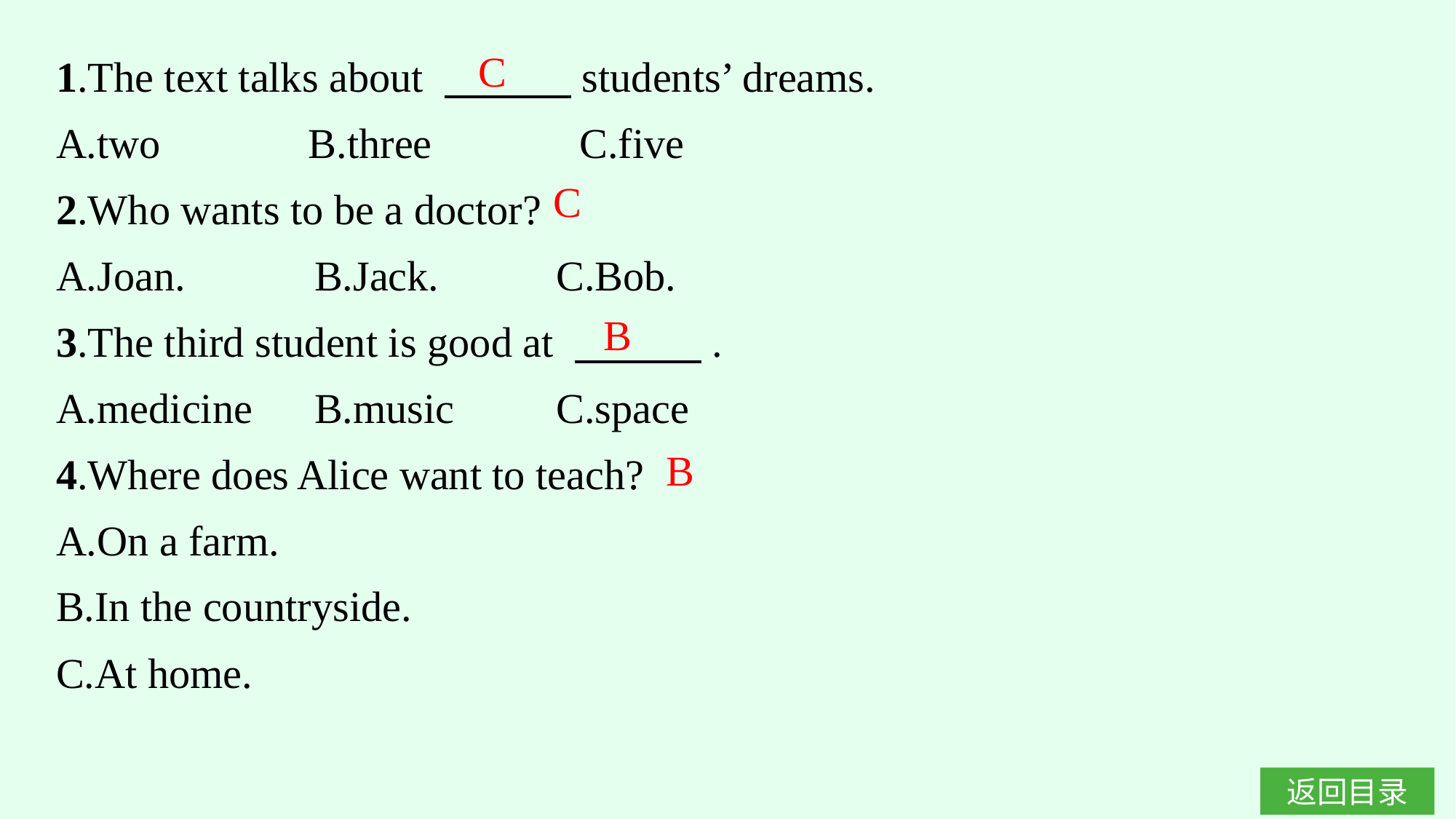

1.The text talks about 　　　students’ dreams.
A.two　　　B.three　　　C.five
2.Who wants to be a doctor?
A.Joan.		B.Jack.	C.Bob.
3.The third student is good at 　　　.
A.medicine	B.music	C.space
4.Where does Alice want to teach?
A.On a farm.
B.In the countryside.
C.At home.
C
C
B
B